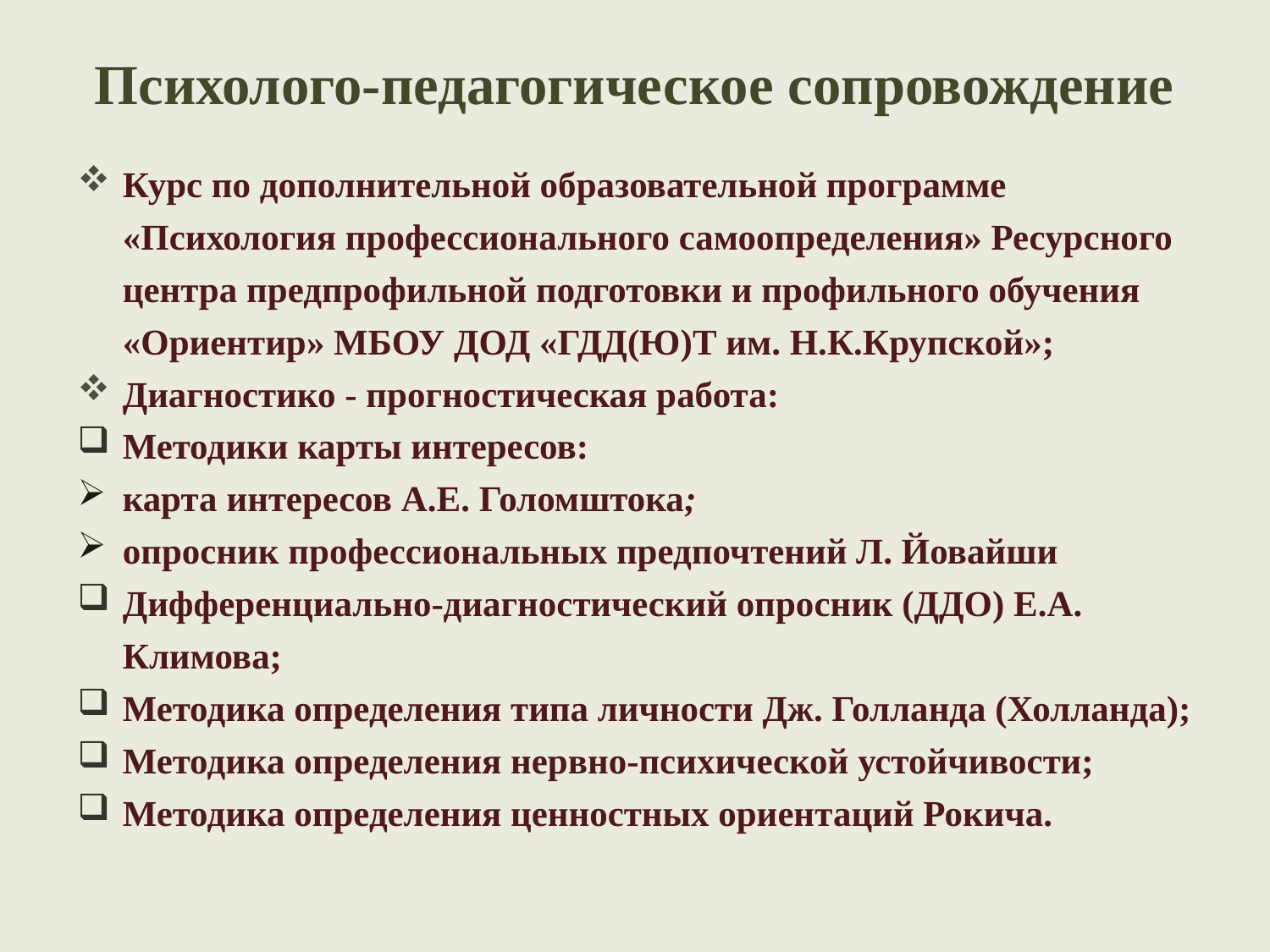

# Психолого-педагогическое сопровождение
Курс по дополнительной образовательной программе «Психология профессионального самоопределения» Ресурсного центра предпрофильной подготовки и профильного обучения «Ориентир» МБОУ ДОД «ГДД(Ю)Т им. Н.К.Крупской»;
Диагностико - прогностическая работа:
Методики карты интересов:
карта интересов А.Е. Голомштока;
опросник профессиональных предпочтений Л. Йовайши
Дифференциально-диагностический опросник (ДДО) Е.А. Климова;
Методика определения типа личности Дж. Голланда (Холланда);
Методика определения нервно-психической устойчивости;
Методика определения ценностных ориентаций Рокича.